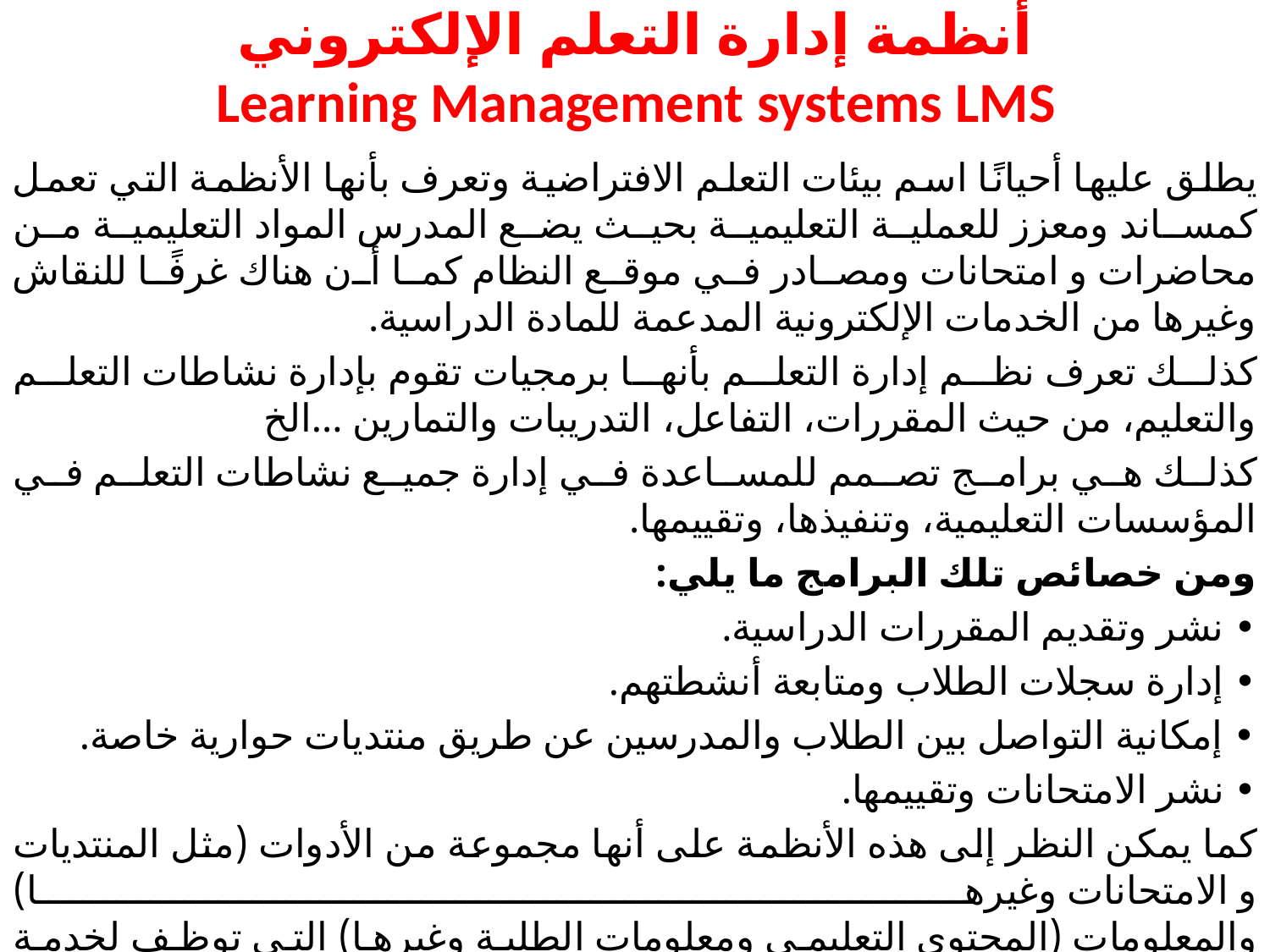

# أنظمة إدارة التعلم الإلكتروني Learning Management systems LMS
يطلق عليها أحيانًا اسم بيئات التعلم الافتراضية وتعرف بأنها الأنظمة التي تعمل كمساند ومعزز للعملية التعليمية بحيث يضع المدرس المواد التعليمية من محاضرات و امتحانات ومصادر في موقع النظام كما أن هناك غرفًا للنقاش وغيرها من الخدمات الإلكترونية المدعمة للمادة الدراسية.
كذلك تعرف نظم إدارة التعلم بأنها برمجيات تقوم بإدارة نشاطات التعلم والتعليم، من حيث المقررات، التفاعل، التدريبات والتمارين ...الخ
كذلك هي برامج تصمم للمساعدة في إدارة جميع نشاطات التعلم في المؤسسات التعليمية، وتنفيذها، وتقييمها.
ومن خصائص تلك البرامج ما يلي:
• نشر وتقديم المقررات الدراسية.
• إدارة سجلات الطلاب ومتابعة أنشطتهم.
• إمكانية التواصل بين الطلاب والمدرسين عن طريق منتديات حوارية خاصة.
• نشر الامتحانات وتقييمها.
كما يمكن النظر إلى هذه الأنظمة على أنها مجموعة من الأدوات (مثل المنتديات و الامتحانات وغيرها)
والمعلومات (المحتوى التعليمي ومعلومات الطلبة وغيرها) التي توظف لخدمة سياق منهج دراسي محدد.